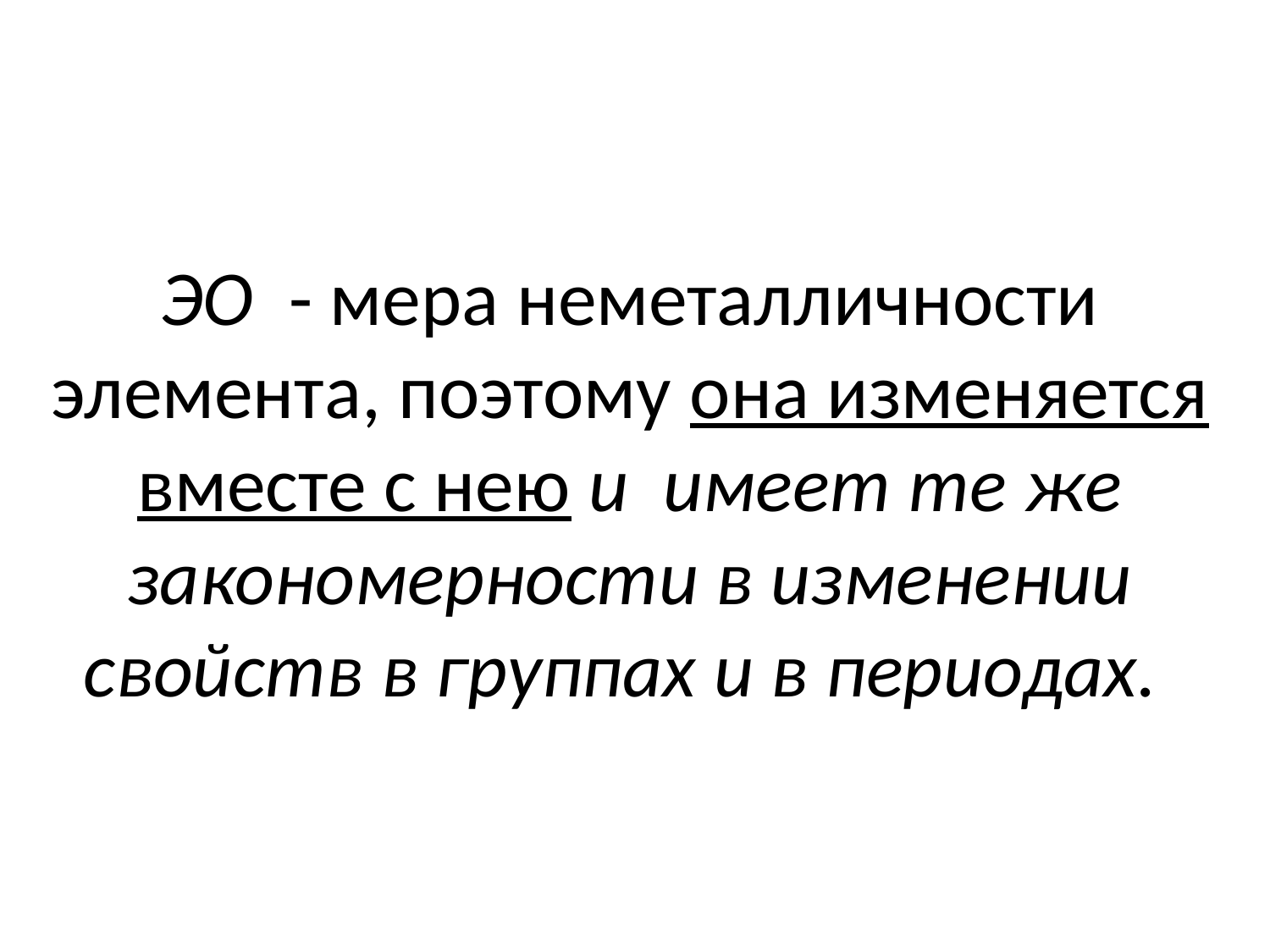

# ЭО  - мера неметалличности элемента, поэтому она изменяется вместе с нею и  имеет те же закономерности в изменении свойств в группах и в периодах.